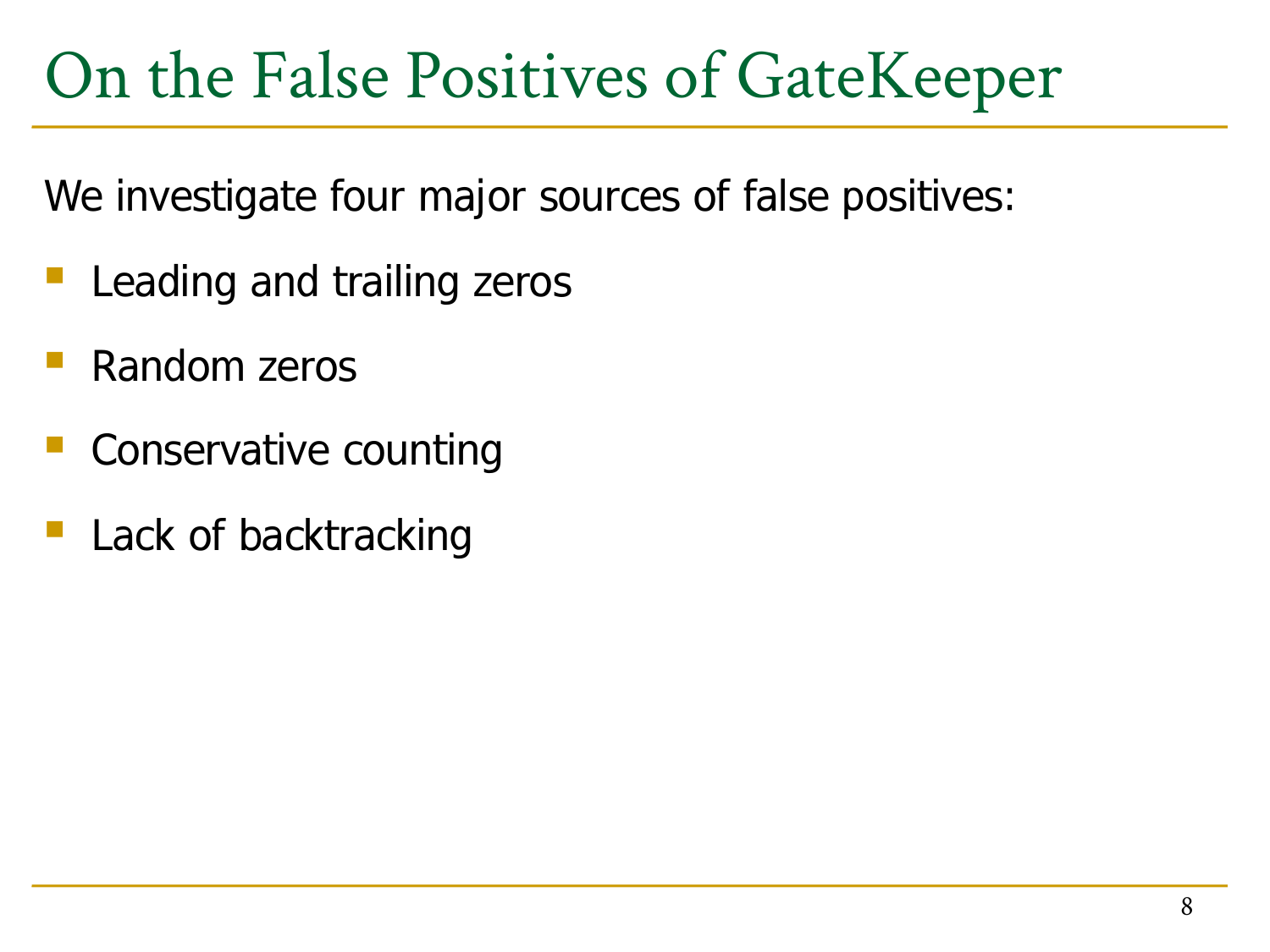

# On the False Positives of GateKeeper
We investigate four major sources of false positives:
Leading and trailing zeros
Random zeros
Conservative counting
Lack of backtracking

8